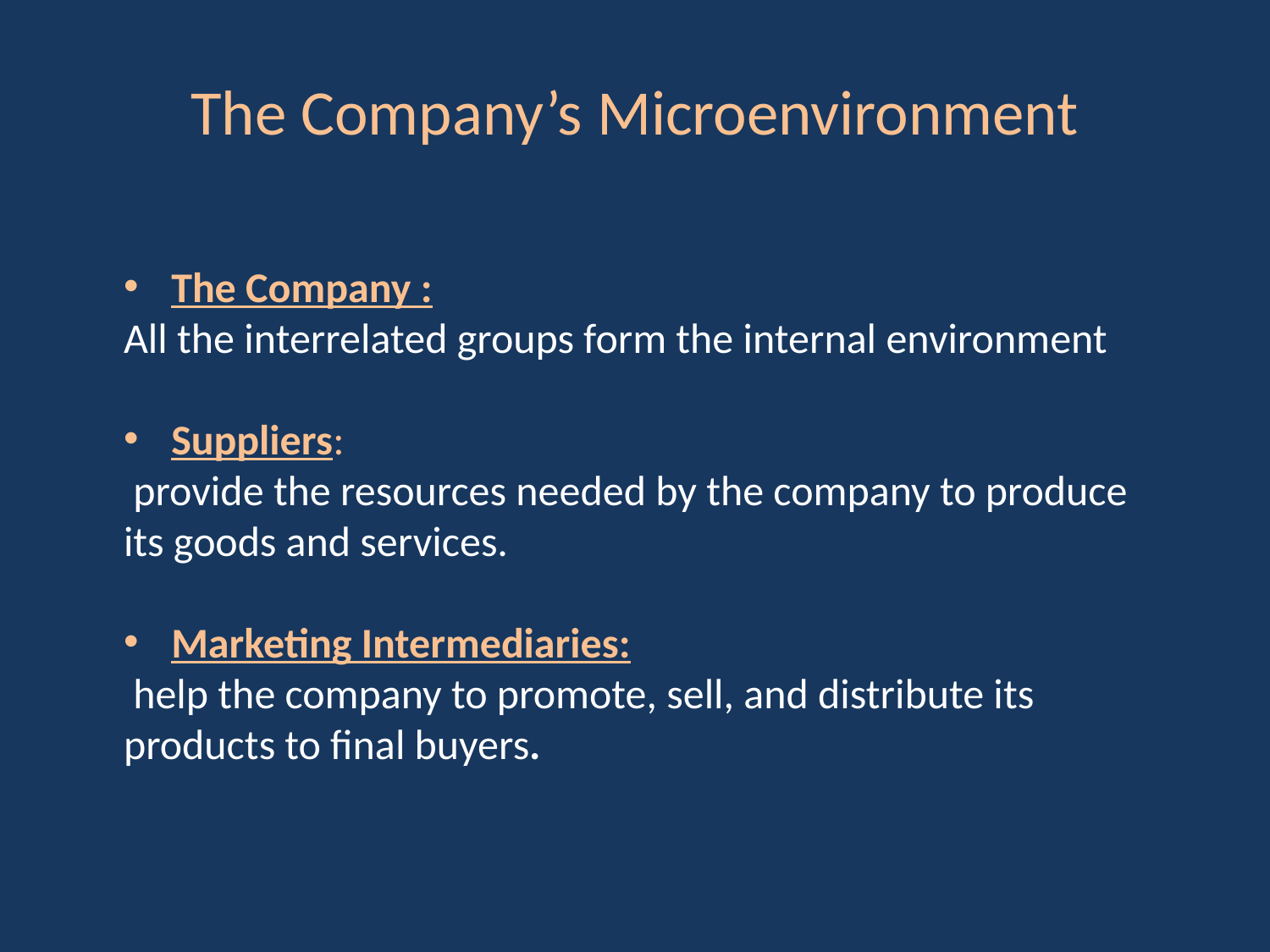

The Company’s Microenvironment
The Company :
All the interrelated groups form the internal environment

Suppliers:
 provide the resources needed by the company to produce its goods and services.

Marketing Intermediaries:
 help the company to promote, sell, and distribute its products to final buyers.